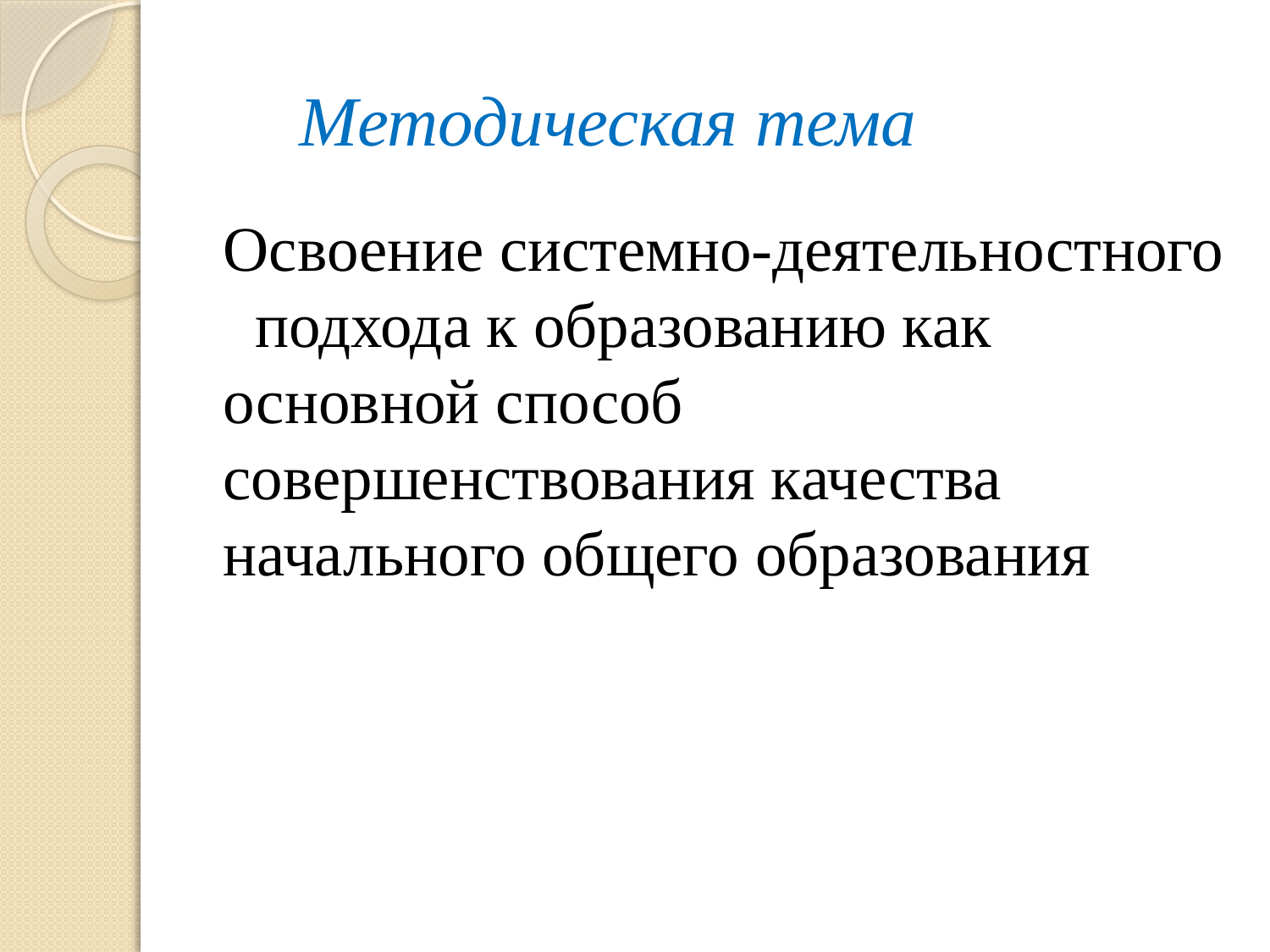

# Методическая тема
Освоение системно-деятельностного   подхода к образованию как основной способ совершенствования качества начального общего образования